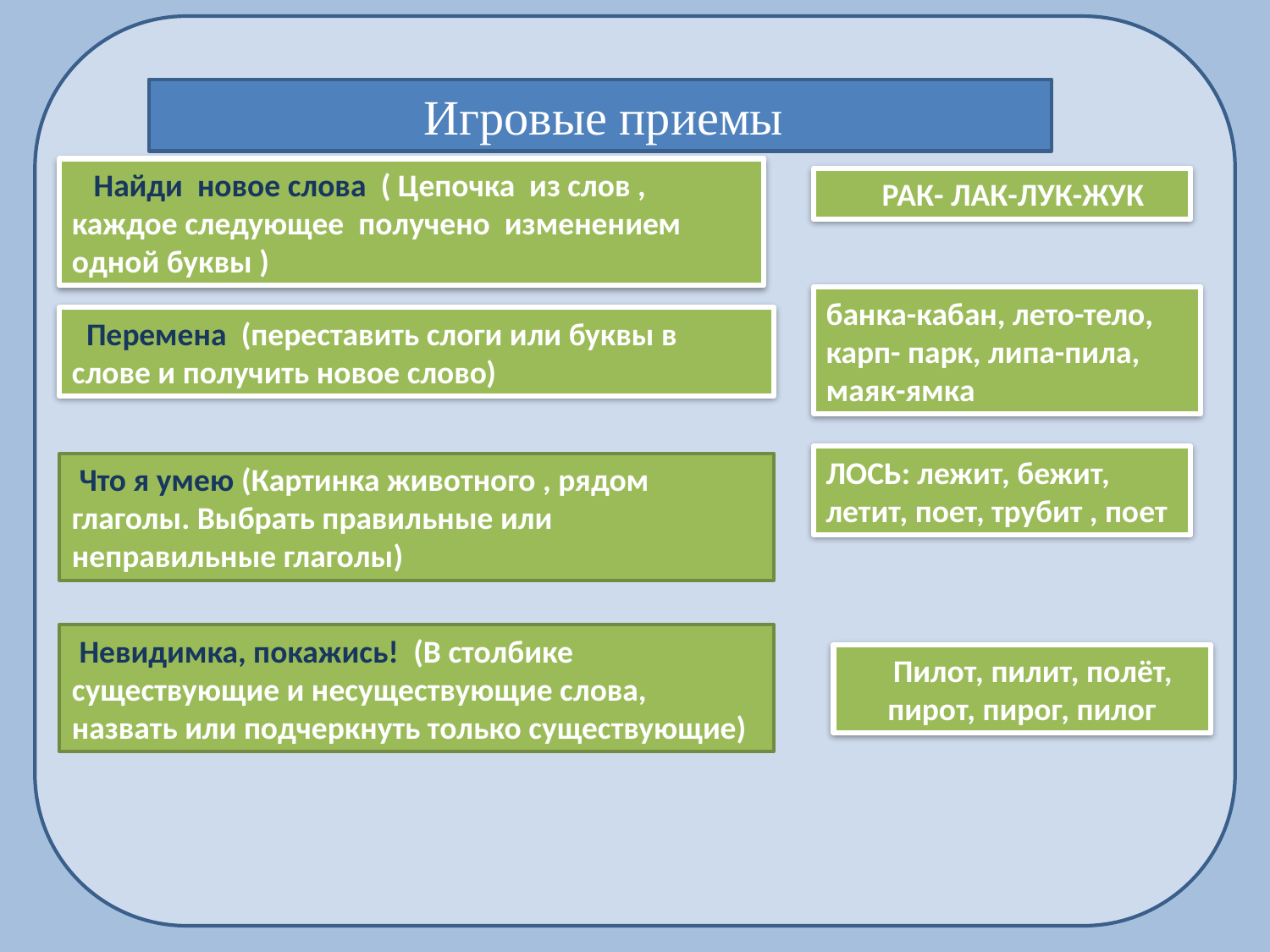

Игровые приемы
   Найди  новое слова  ( Цепочка  из слов , каждое следующее  получено  изменением  одной буквы )
   РАК- ЛАК-ЛУК-ЖУК
банка-кабан, лето-тело,  карп- парк, липа-пила, маяк-ямка
  Перемена  (переставить слоги или буквы в слове и получить новое слово)
ЛОСЬ: лежит, бежит, летит, поет, трубит , поет
 Что я умею (Картинка животного , рядом глаголы. Выбрать правильные или неправильные глаголы)
 Невидимка, покажись!  (В столбике существующие и несуществующие слова,  назвать или подчеркнуть только существующие)
   Пилот, пилит, полёт, пирот, пирог, пилог